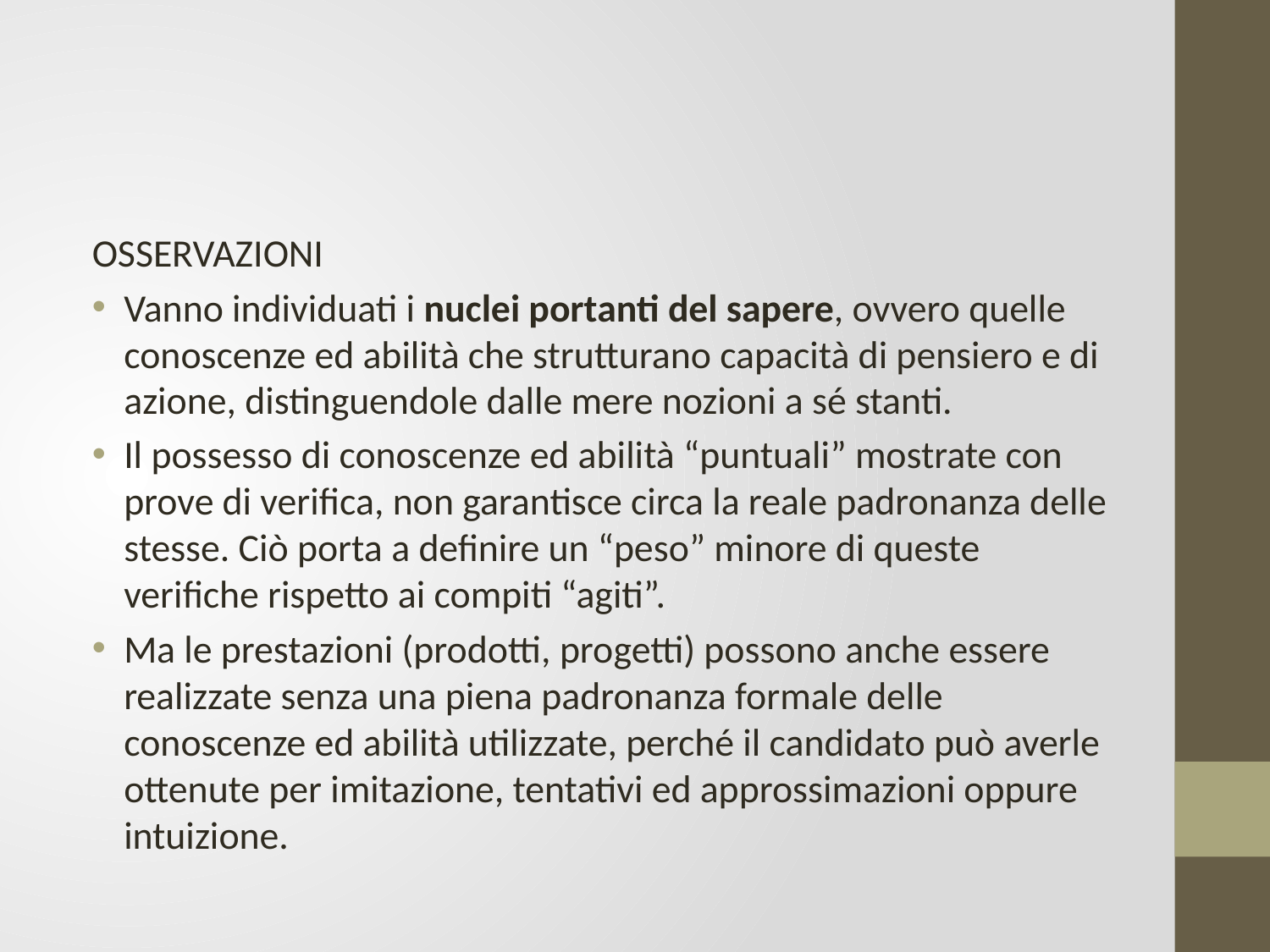

#
OSSERVAZIONI
Vanno individuati i nuclei portanti del sapere, ovvero quelle conoscenze ed abilità che strutturano capacità di pensiero e di azione, distinguendole dalle mere nozioni a sé stanti.
Il possesso di conoscenze ed abilità “puntuali” mostrate con prove di verifica, non garantisce circa la reale padronanza delle stesse. Ciò porta a definire un “peso” minore di queste verifiche rispetto ai compiti “agiti”.
Ma le prestazioni (prodotti, progetti) possono anche essere realizzate senza una piena padronanza formale delle conoscenze ed abilità utilizzate, perché il candidato può averle ottenute per imitazione, tentativi ed approssimazioni oppure intuizione.